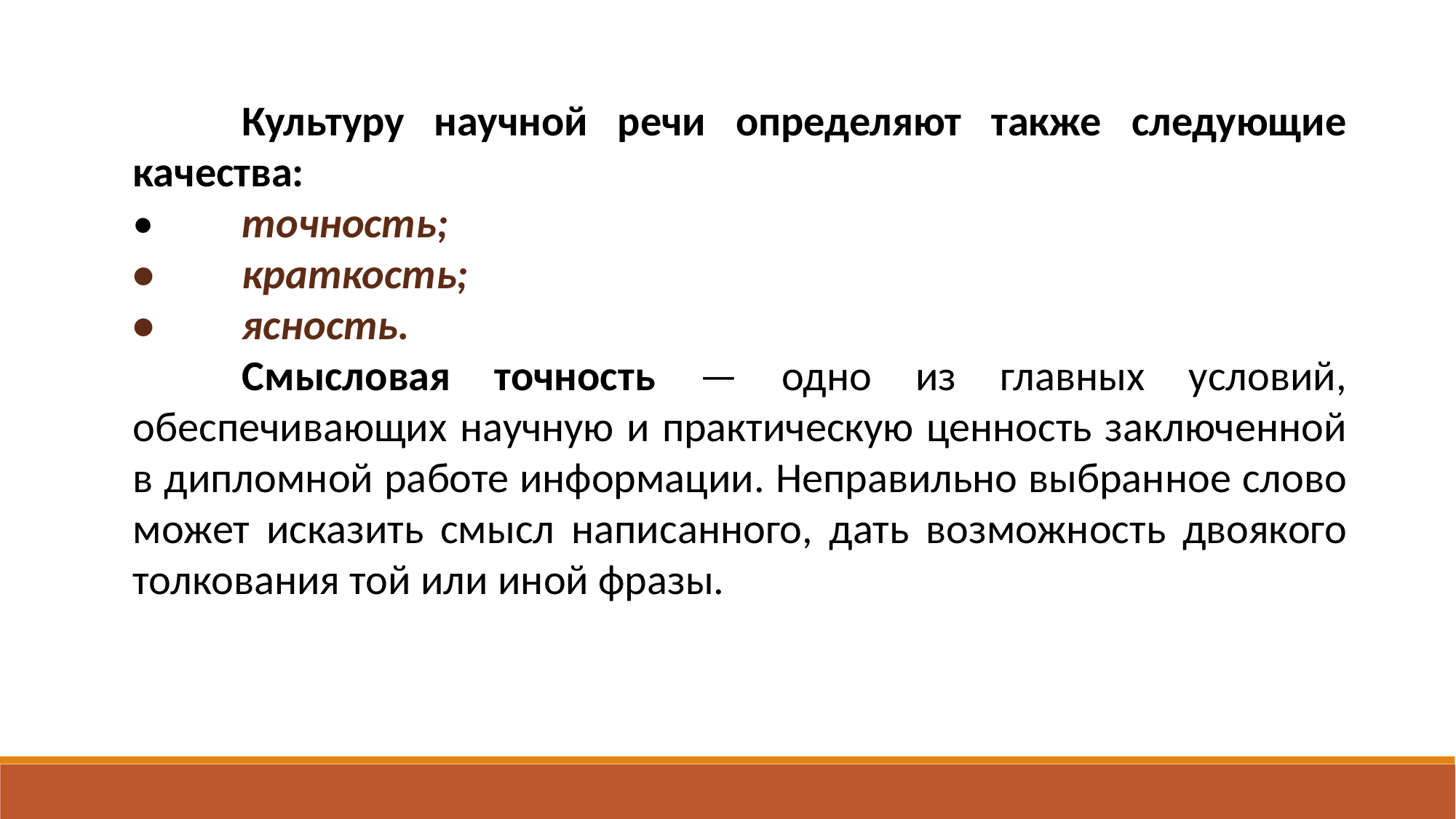

Культуру научной речи определяют также следующие качества:
•	точность;
•	краткость;
•	ясность.
	Смысловая точность — одно из главных условий, обеспечивающих научную и практическую ценность заключенной в дипломной работе информации. Неправильно выбранное слово может исказить смысл написанного, дать возможность двоякого толкования той или иной фразы.